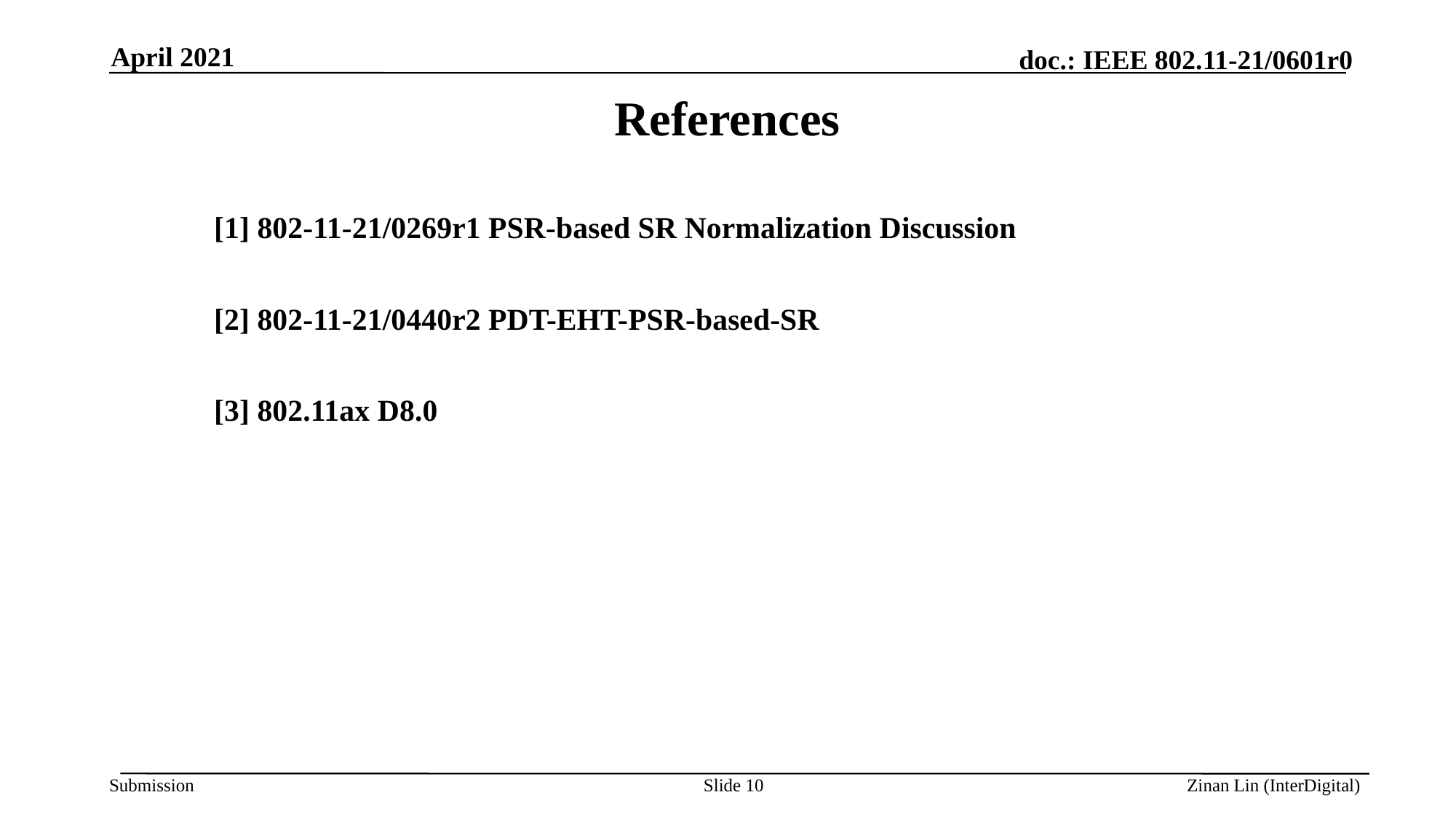

April 2021
References
[1] 802-11-21/0269r1 PSR-based SR Normalization Discussion

[2] 802-11-21/0440r2 PDT-EHT-PSR-based-SR

[3] 802.11ax D8.0

Slide 10
Zinan Lin (InterDigital)